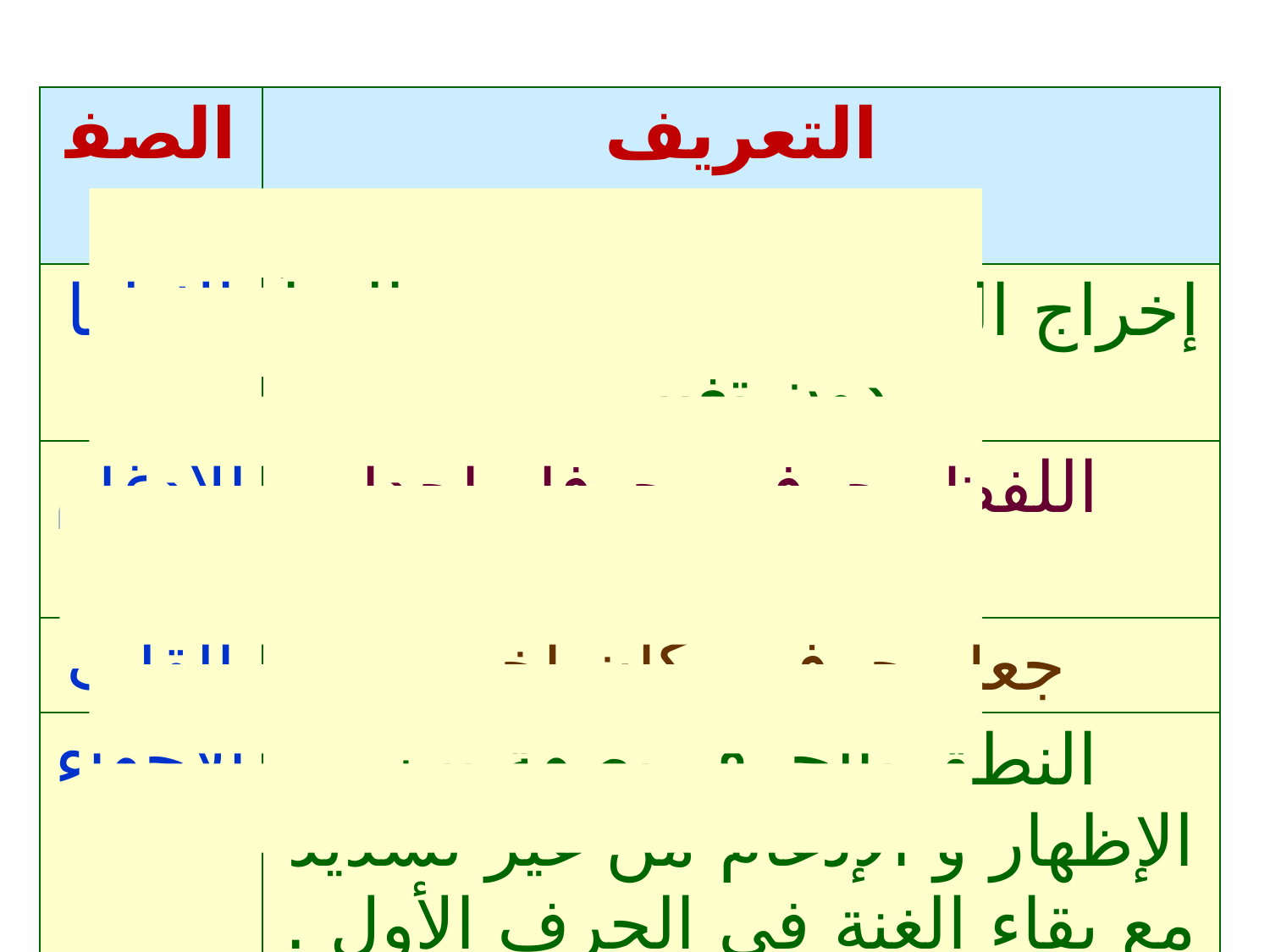

| الصفة | التعريف |
| --- | --- |
| الإظهار | إخراج الحرف من مخرجه خالصاً دون تغيير |
| الإدغام | اللفظ بحرفين حرفاً واحداً كالثاني مشدداً . |
| القلب | جعل حرف مكان آخر . |
| الإخفاء | النطق بالحرف بصفة بين الإظهار و الإدغام من غير تشديد مع بقاء الغنة في الحرف الأول . |
| التفخيم | سمن يعتري الحرف فيمتلئ الفم بصداه |
| الترقيق | نحول يعتري الحرف فلا يمتلئ الفم بصداه |